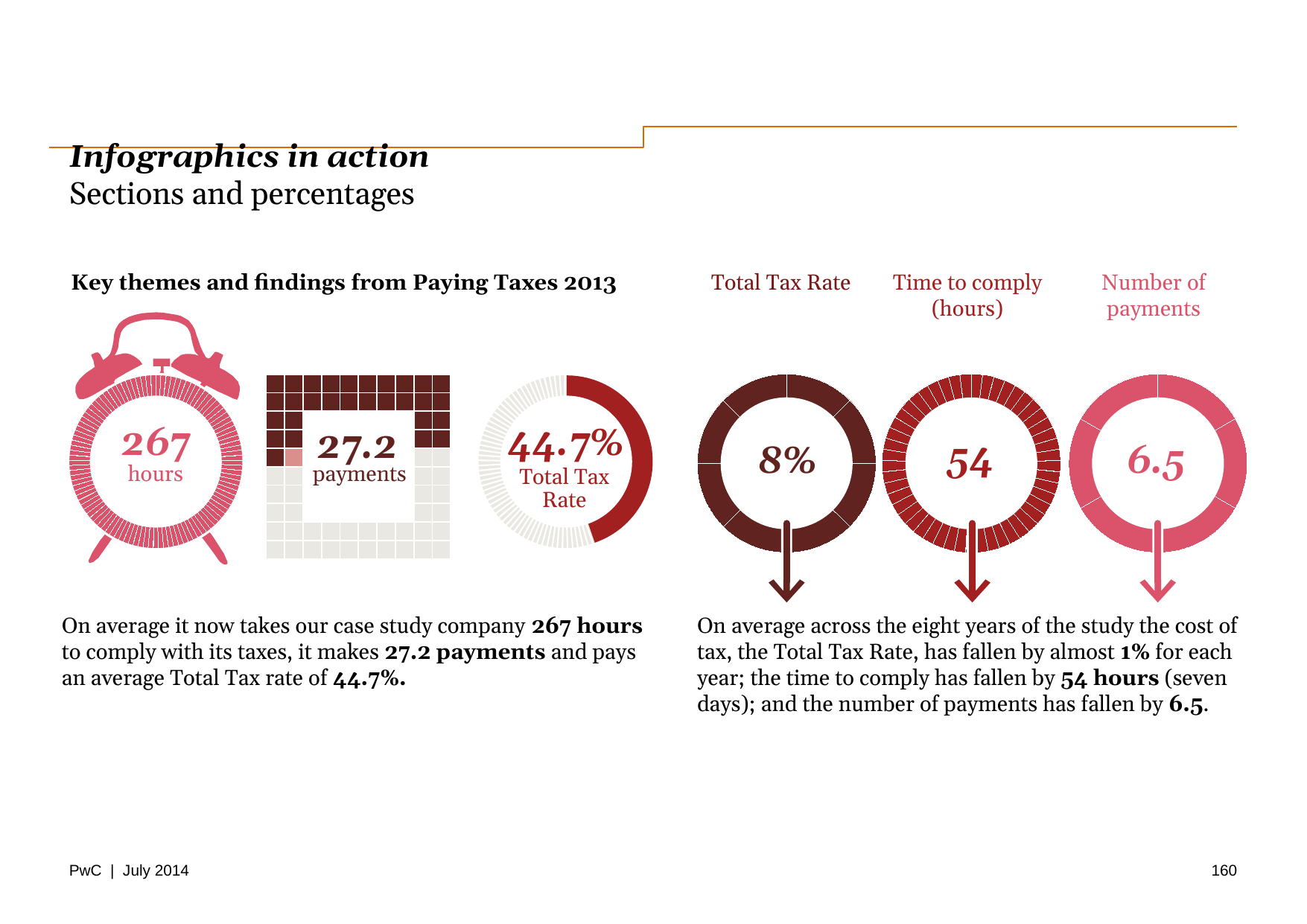

# Infographics in action Sections and percentages
Key themes and findings from Paying Taxes 2013
Total Tax Rate
Time to comply (hours)
Number of payments

267
hours

44.7%
Total Tax Rate

8%

54

6.5

|  |  |  |  |  |  |  |  |  |  |
| --- | --- | --- | --- | --- | --- | --- | --- | --- | --- |
|  |  |  |  |  |  |  |  |  |  |
|  |  |  |  |  |  |  |  |  |  |
|  |  |  |  |  |  |  |  |  |  |
|  |  |  |  |  |  |  |  |  |  |
|  |  |  |  |  |  |  |  |  |  |
|  |  |  |  |  |  |  |  |  |  |
|  |  |  |  |  |  |  |  |  |  |
|  |  |  |  |  |  |  |  |  |  |
|  |  |  |  |  |  |  |  |  |  |
27.2
payments
On average it now takes our case study company 267 hours to comply with its taxes, it makes 27.2 payments and pays an average Total Tax rate of 44.7%.
On average across the eight years of the study the cost of tax, the Total Tax Rate, has fallen by almost 1% for each year; the time to comply has fallen by 54 hours (seven days); and the number of payments has fallen by 6.5.
160